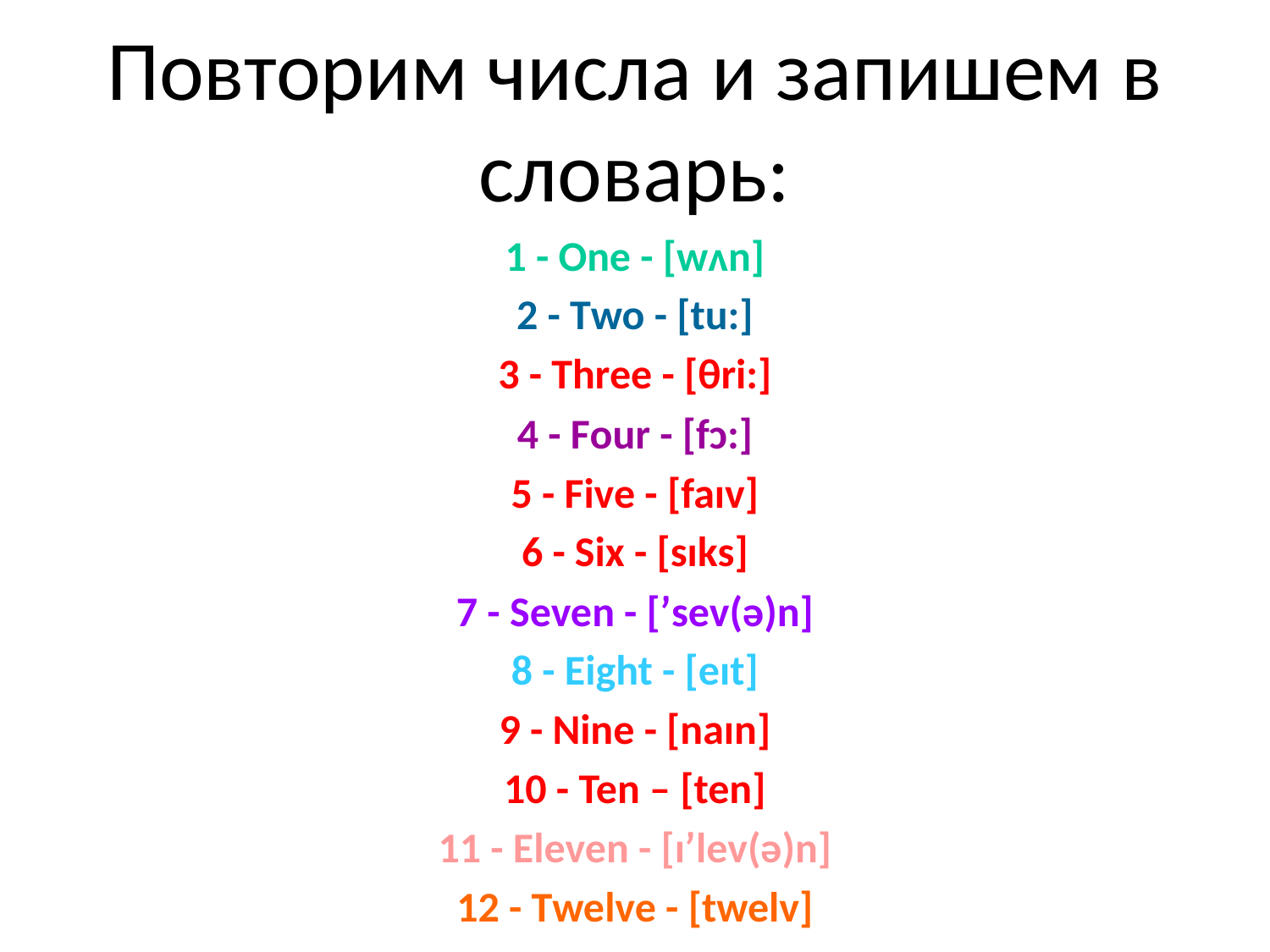

# Повторим числа и запишем в словарь:
1 - One - [wʌn]
2 - Two - [tu:]
3 - Three - [θri:]
4 - Four - [fɔ:]
5 - Five - [faıv]
6 - Six - [sıks]
7 - Seven - [ʹsev(ə)n]
8 - Eight - [eıt]
9 - Nine - [naın]
10 - Ten – [ten]
11 - Eleven - [ıʹlev(ə)n]
12 - Twelve - [twelv]